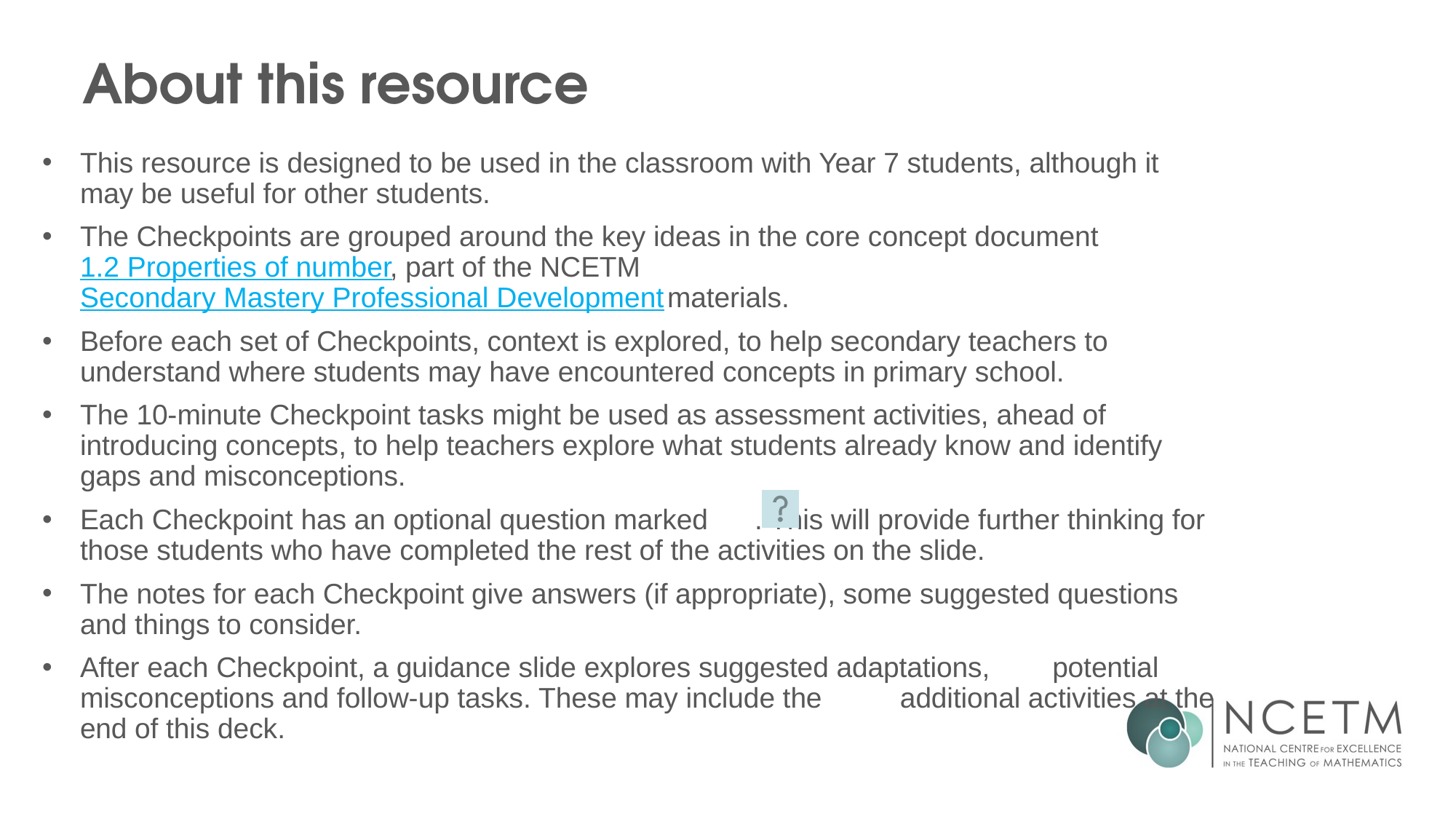

# About this resource
This resource is designed to be used in the classroom with Year 7 students, although it may be useful for other students.
The Checkpoints are grouped around the key ideas in the core concept document 1.2 Properties of number, part of the NCETM Secondary Mastery Professional Development materials.
Before each set of Checkpoints, context is explored, to help secondary teachers to understand where students may have encountered concepts in primary school.
The 10-minute Checkpoint tasks might be used as assessment activities, ahead of introducing concepts, to help teachers explore what students already know and identify gaps and misconceptions.
Each Checkpoint has an optional question marked      . This will provide further thinking for those students who have completed the rest of the activities on the slide.
The notes for each Checkpoint give answers (if appropriate), some suggested questions and things to consider.
After each Checkpoint, a guidance slide explores suggested adaptations,        potential misconceptions and follow-up tasks. These may include the          additional activities at the end of this deck.